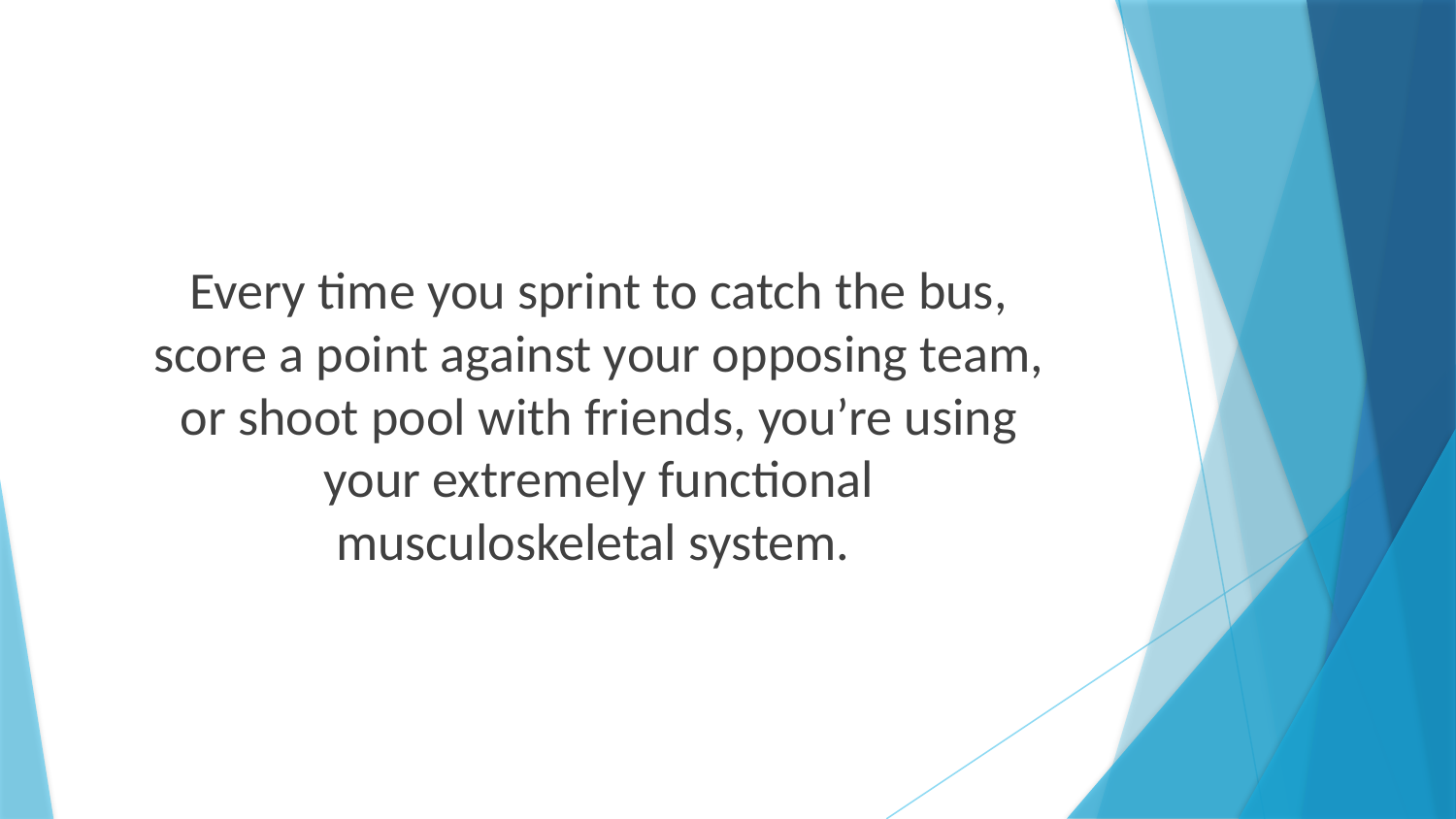

Every time you sprint to catch the bus,
score a point against your opposing team,
or shoot pool with friends, you’re using
your extremely functional
musculoskeletal system.